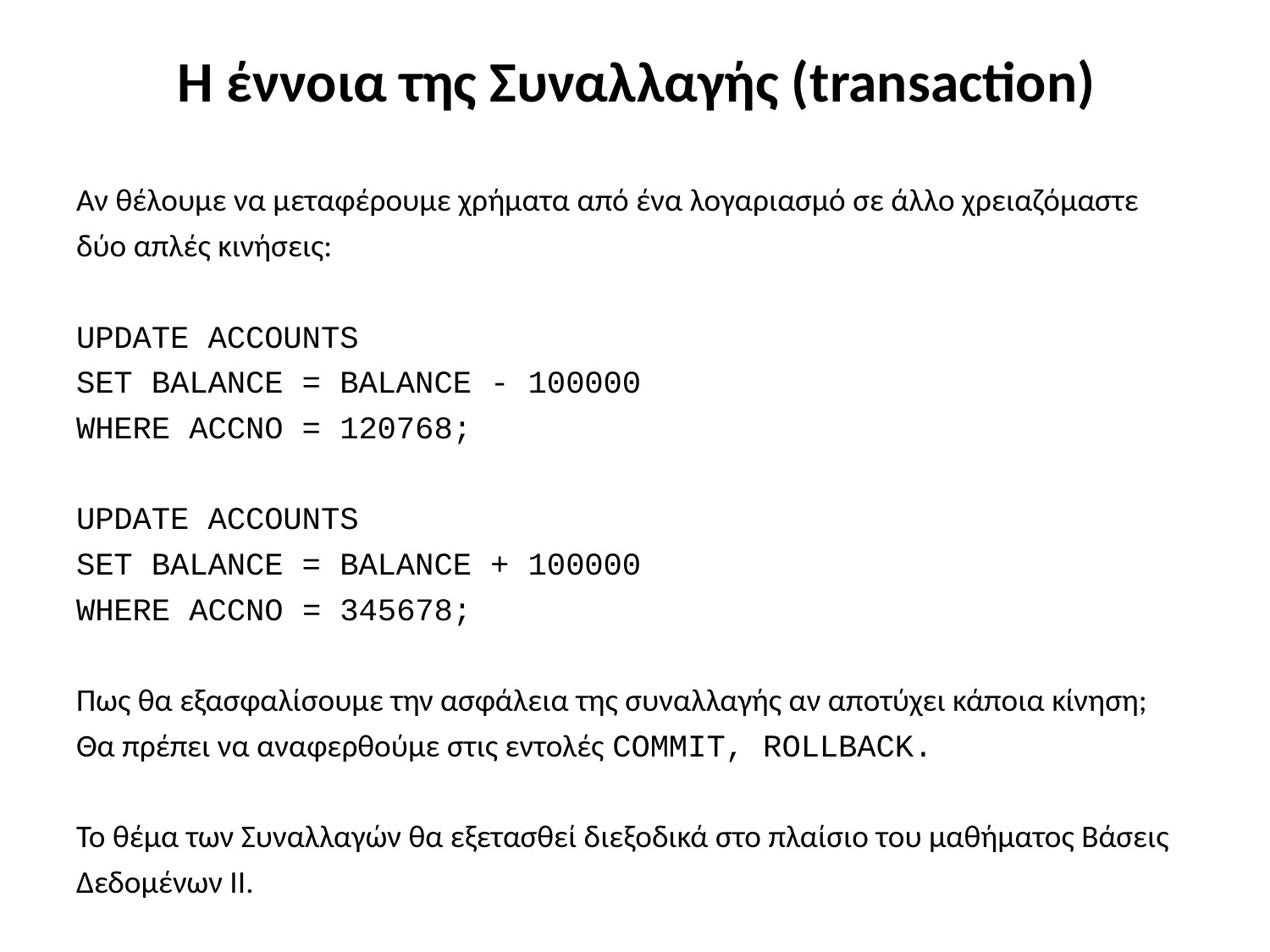

# Η έννοια της Συναλλαγής (transaction)
Αν θέλουμε να μεταφέρουμε χρήματα από ένα λογαριασμό σε άλλο χρειαζόμαστε δύο απλές κινήσεις:

UPDATE ACCOUNTS
SET BALANCE = BALANCE - 100000
WHERE ACCNO = 120768;

UPDATE ACCOUNTS
SET BALANCE = BALANCE + 100000
WHERE ACCNO = 345678;

Πως θα εξασφαλίσουμε την ασφάλεια της συναλλαγής αν αποτύχει κάποια κίνηση;
Θα πρέπει να αναφερθούμε στις εντολές COMMIT, ROLLBACK.

Το θέμα των Συναλλαγών θα εξετασθεί διεξοδικά στο πλαίσιο του μαθήματος Βάσεις Δεδομένων ΙΙ.